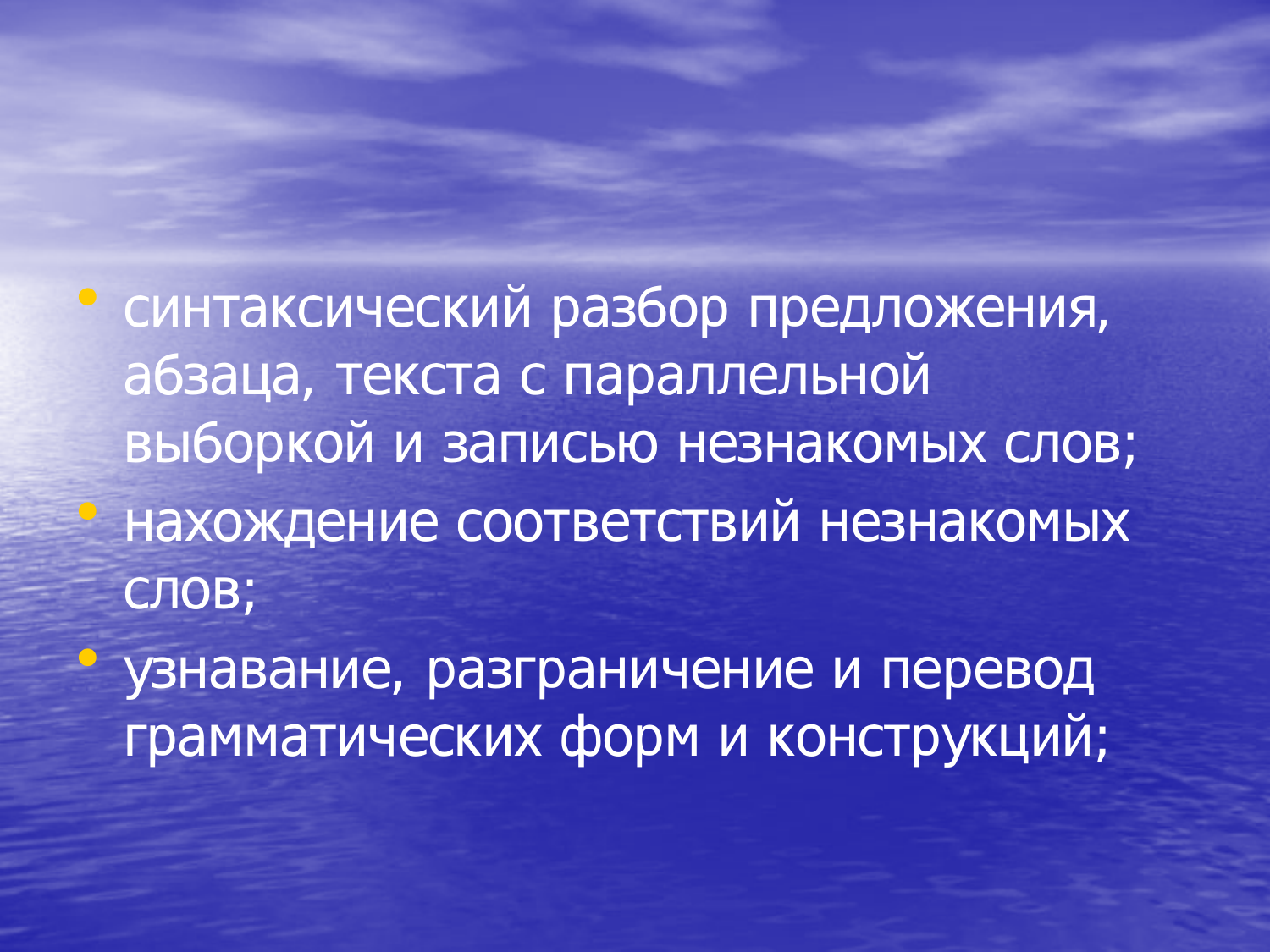

#
синтаксический разбор предложения, абзаца, текста с параллельной выборкой и записью незнакомых слов;
нахождение соответствий незнакомых слов;
узнавание, разграничение и перевод грамматических форм и конструкций;